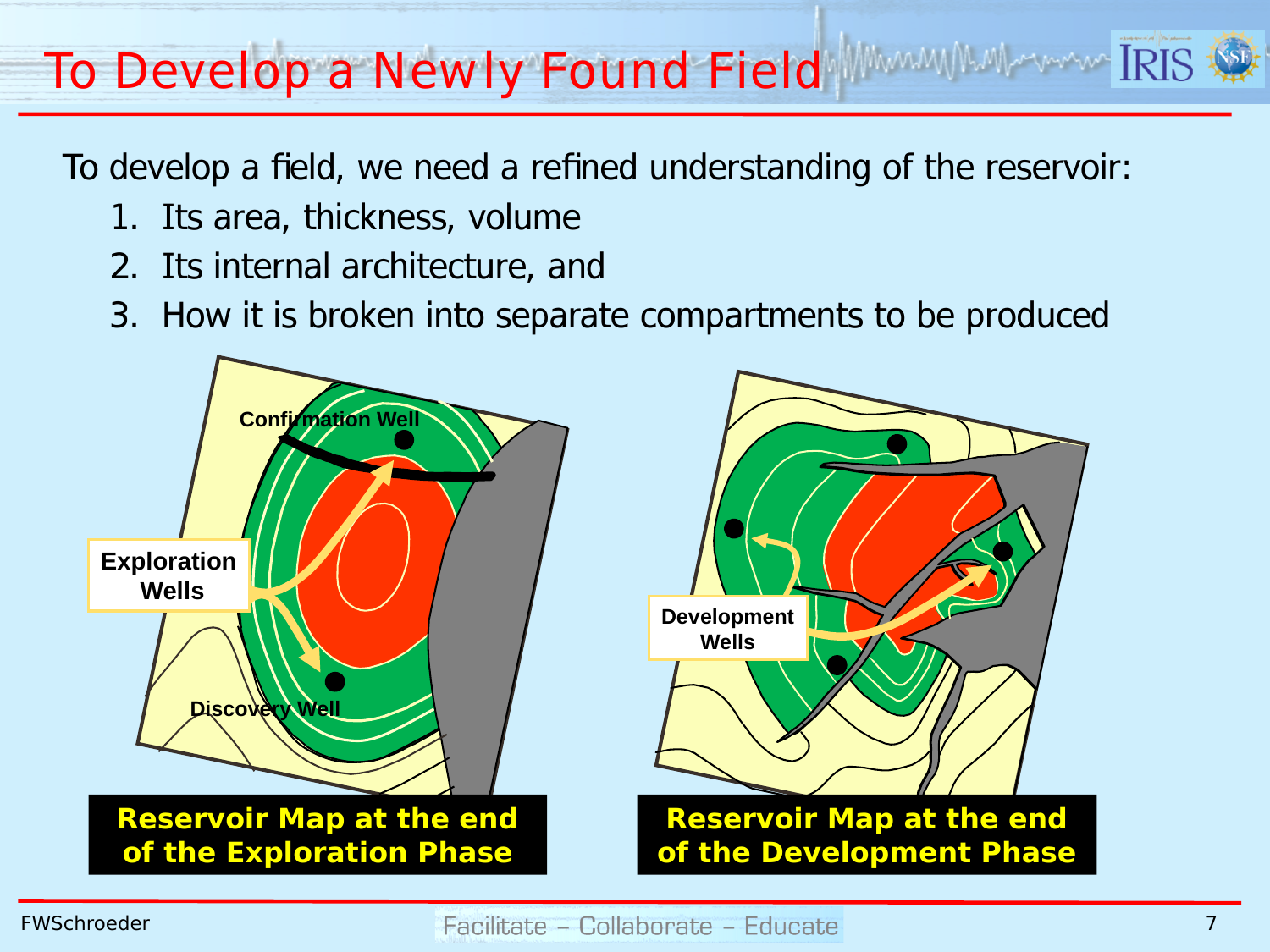

# To Develop a Newly Found Field
To develop a field, we need a refined understanding of the reservoir:
	1.  Its area, thickness, volume
	2.  Its internal architecture, and
	3.  How it is broken into separate compartments to be produced

Development
Wells

Reservoir Map at the end of the Development Phase

Confirmation Well

Exploration
 Wells

Discovery Well

Reservoir Map at the end of the Exploration Phase